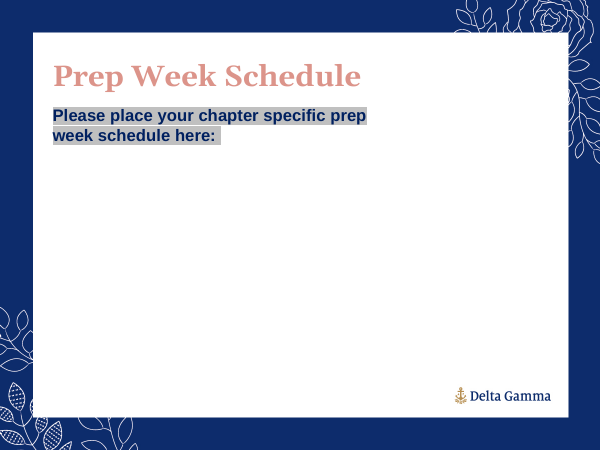

Prep Week Schedule
Please place your chapter specific prep week schedule here: